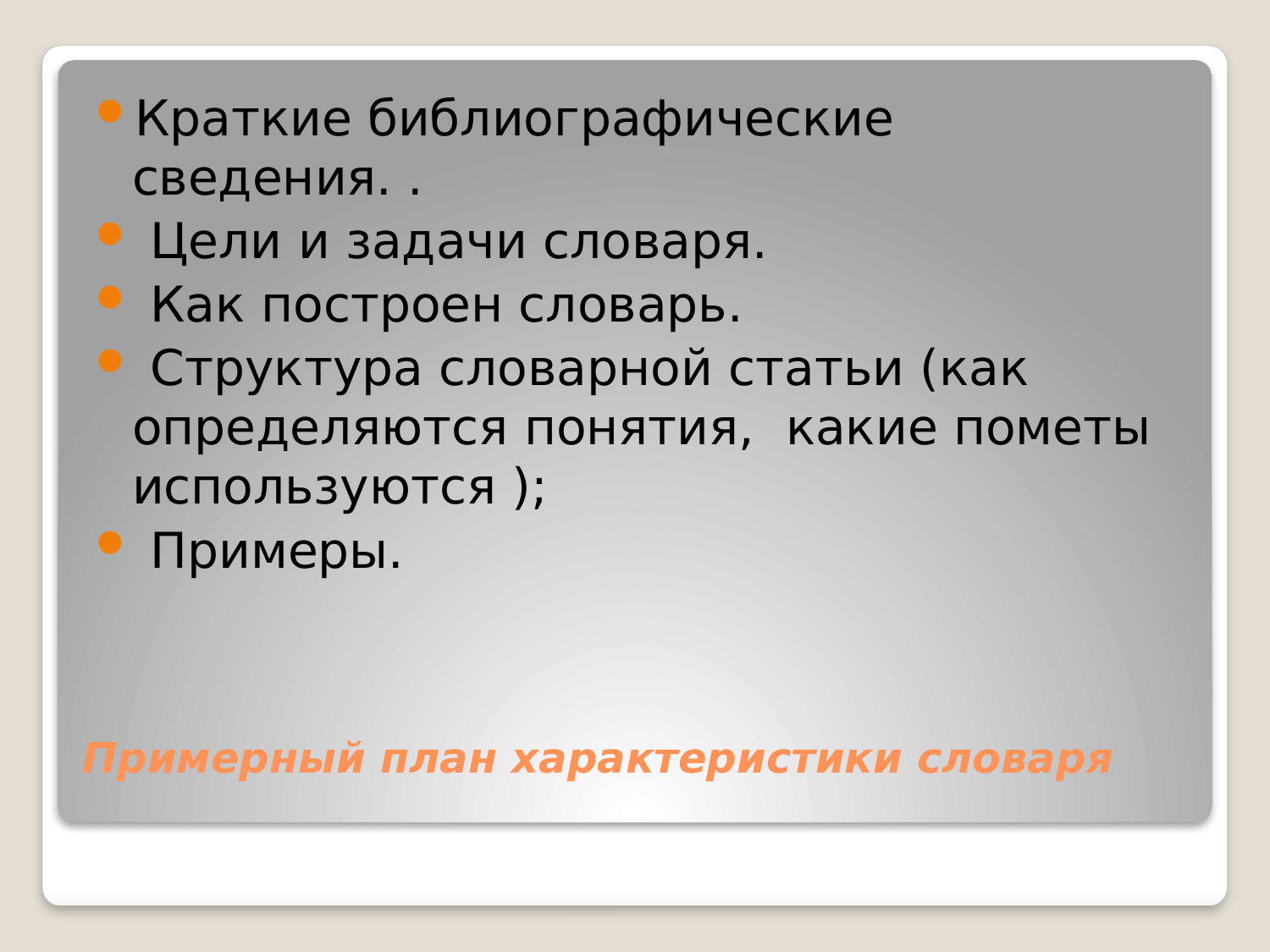

Краткие библиографические сведения. .
 Цели и задачи словаря.
 Как построен словарь.
 Структура словарной статьи (как определяются понятия,  какие пометы используются );
 Примеры.

# Примерный план характеристики словаря